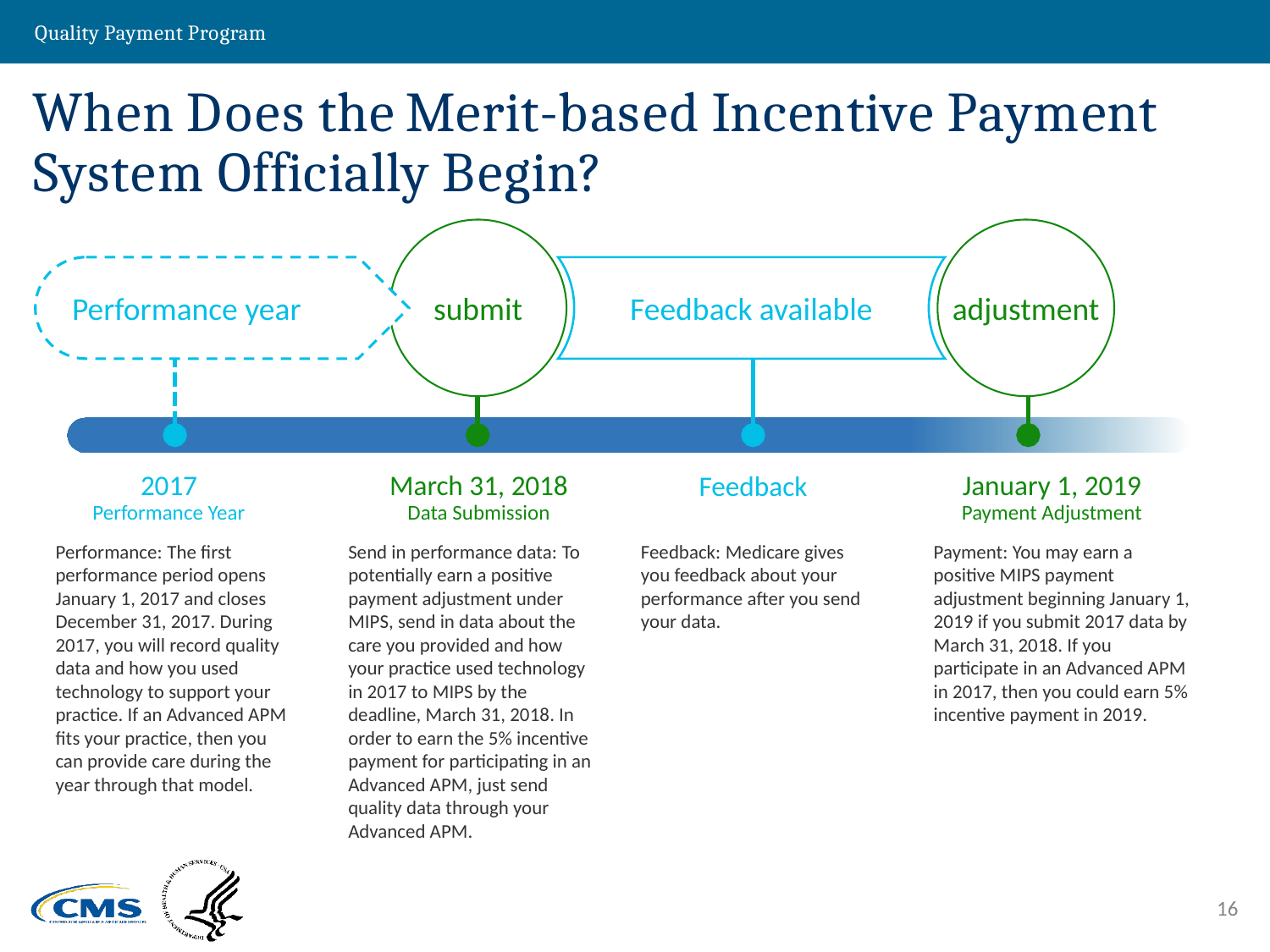

# When Does the Merit-based Incentive Payment System Officially Begin?
submit
adjustment
Performance year
Feedback available

2017
Performance Year
March 31, 2018
Data Submission
January 1, 2019
Payment Adjustment
Feedback

Performance: The first performance period opens January 1, 2017 and closes
December 31, 2017. During 2017, you will record quality data and how you used technology to support your practice. If an Advanced APM fits your practice, then you can provide care during the year through that model.
Send in performance data: To potentially earn a positive payment adjustment under MIPS, send in data about the care you provided and how your practice used technology in 2017 to MIPS by the deadline, March 31, 2018. In order to earn the 5% incentive payment for participating in an Advanced APM, just send quality data through your Advanced APM.
Feedback: Medicare gives you feedback about your performance after you send your data.
Payment: You may earn a positive MIPS payment adjustment beginning January 1, 2019 if you submit 2017 data by March 31, 2018. If you participate in an Advanced APM in 2017, then you could earn 5% incentive payment in 2019.
16